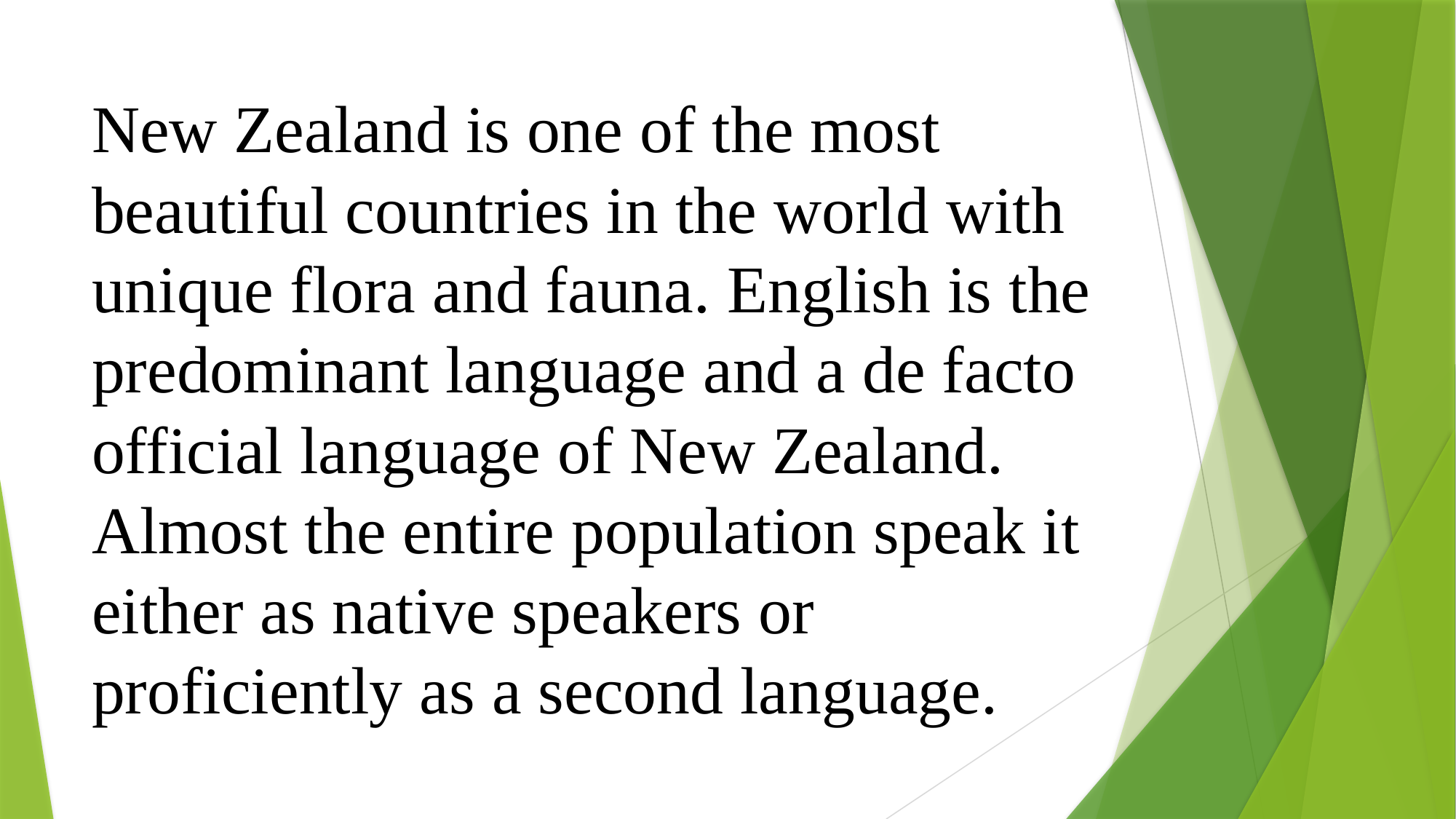

# New Zealand is one of the most beautiful countries in the world with unique flora and fauna. English is the predominant language and a de facto official language of New Zealand. Almost the entire population speak it either as native speakers or proficiently as a second language.